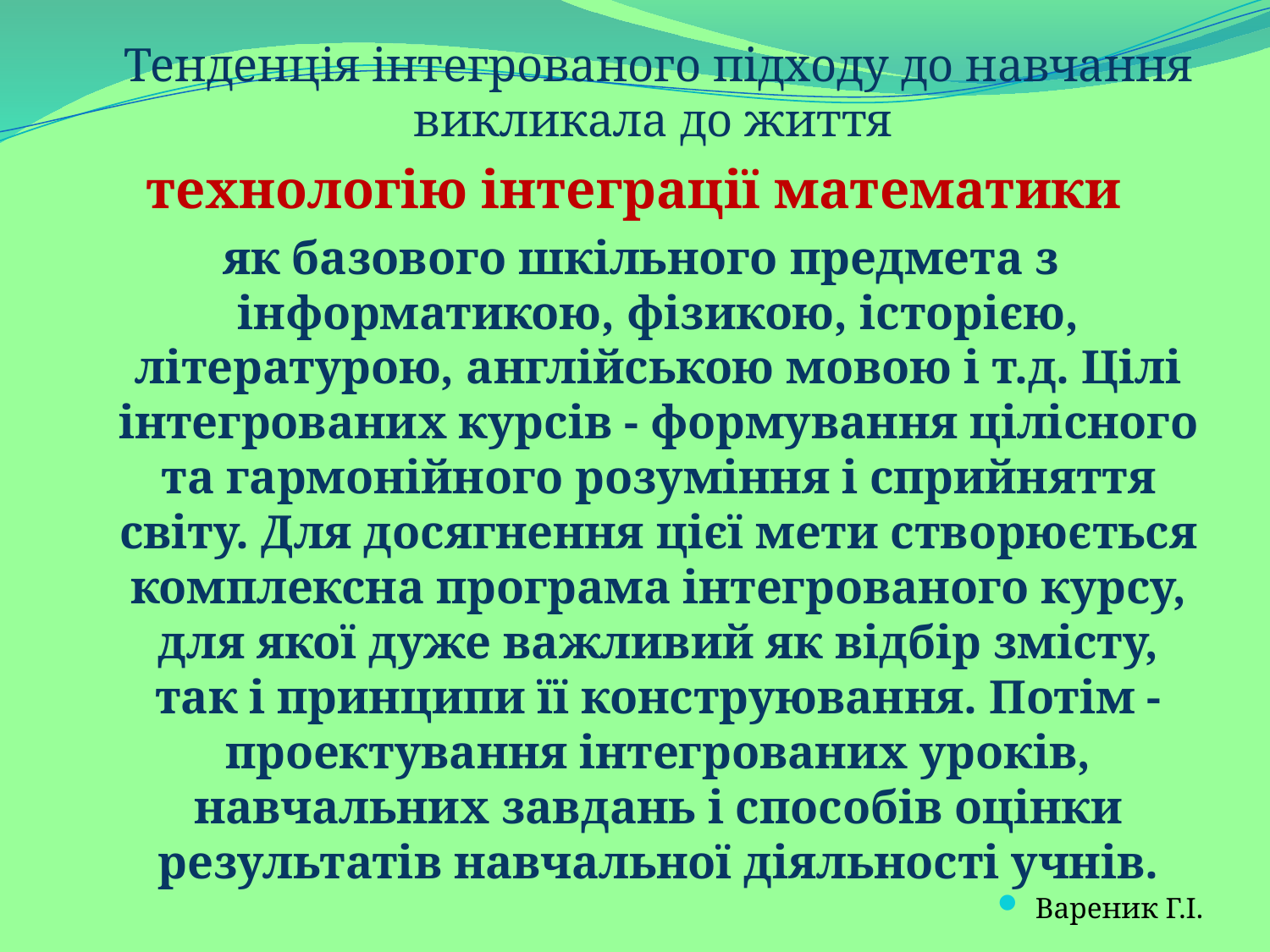

Тенденція інтегрованого підходу до навчання викликала до життя
технологію інтеграції математики
як базового шкільного предмета з інформатикою, фізикою, історією, літературою, англійською мовою і т.д. Цілі інтегрованих курсів - формування цілісного та гармонійного розуміння і сприйняття світу. Для досягнення цієї мети створюється комплексна програма інтегрованого курсу, для якої дуже важливий як відбір змісту, так і принципи її конструювання. Потім - проектування інтегрованих уроків, навчальних завдань і способів оцінки результатів навчальної діяльності учнів.
Вареник Г.І.